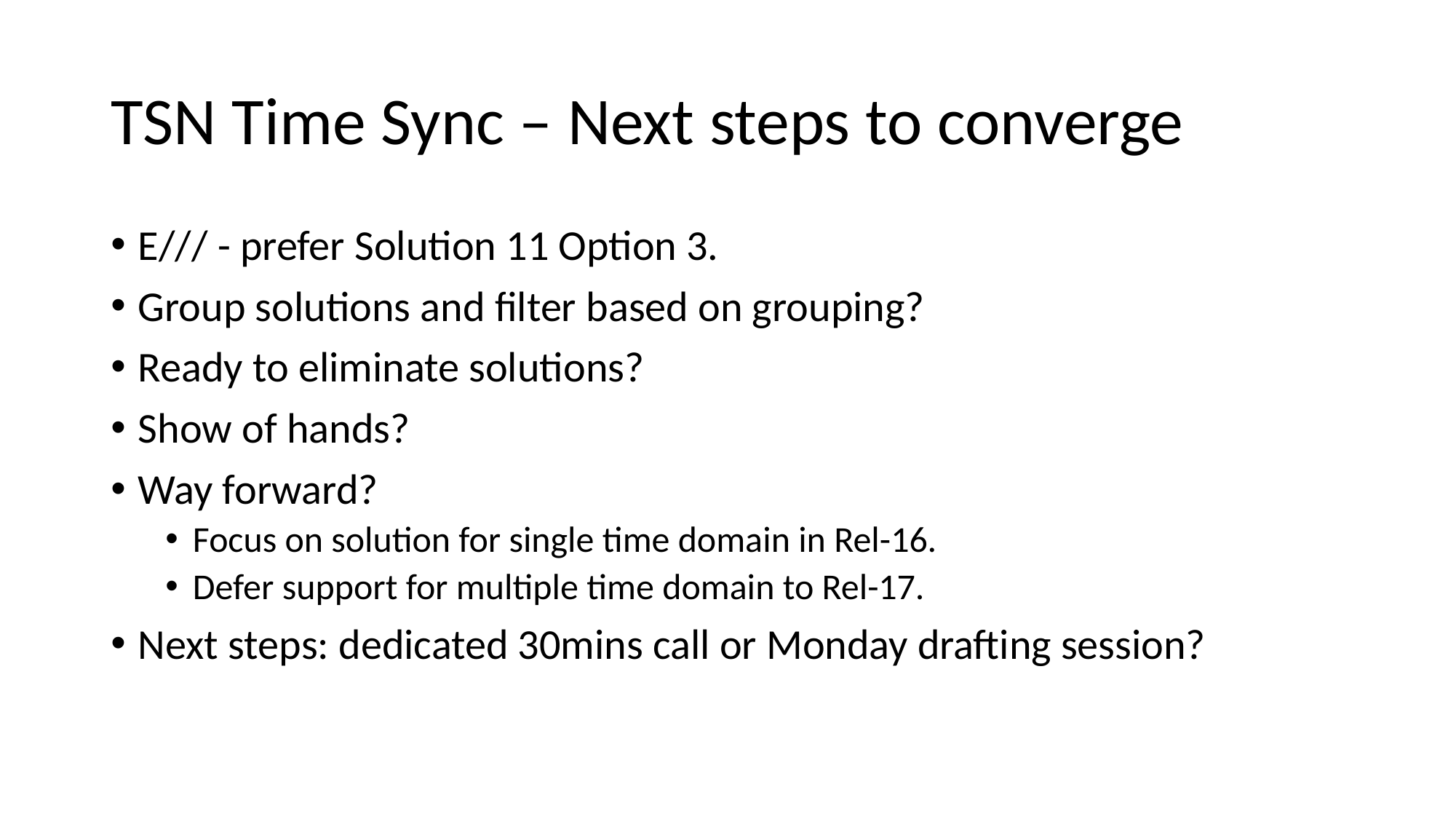

# TSN Time Sync – Next steps to converge
E/// - prefer Solution 11 Option 3.
Group solutions and filter based on grouping?
Ready to eliminate solutions?
Show of hands?
Way forward?
Focus on solution for single time domain in Rel-16.
Defer support for multiple time domain to Rel-17.
Next steps: dedicated 30mins call or Monday drafting session?